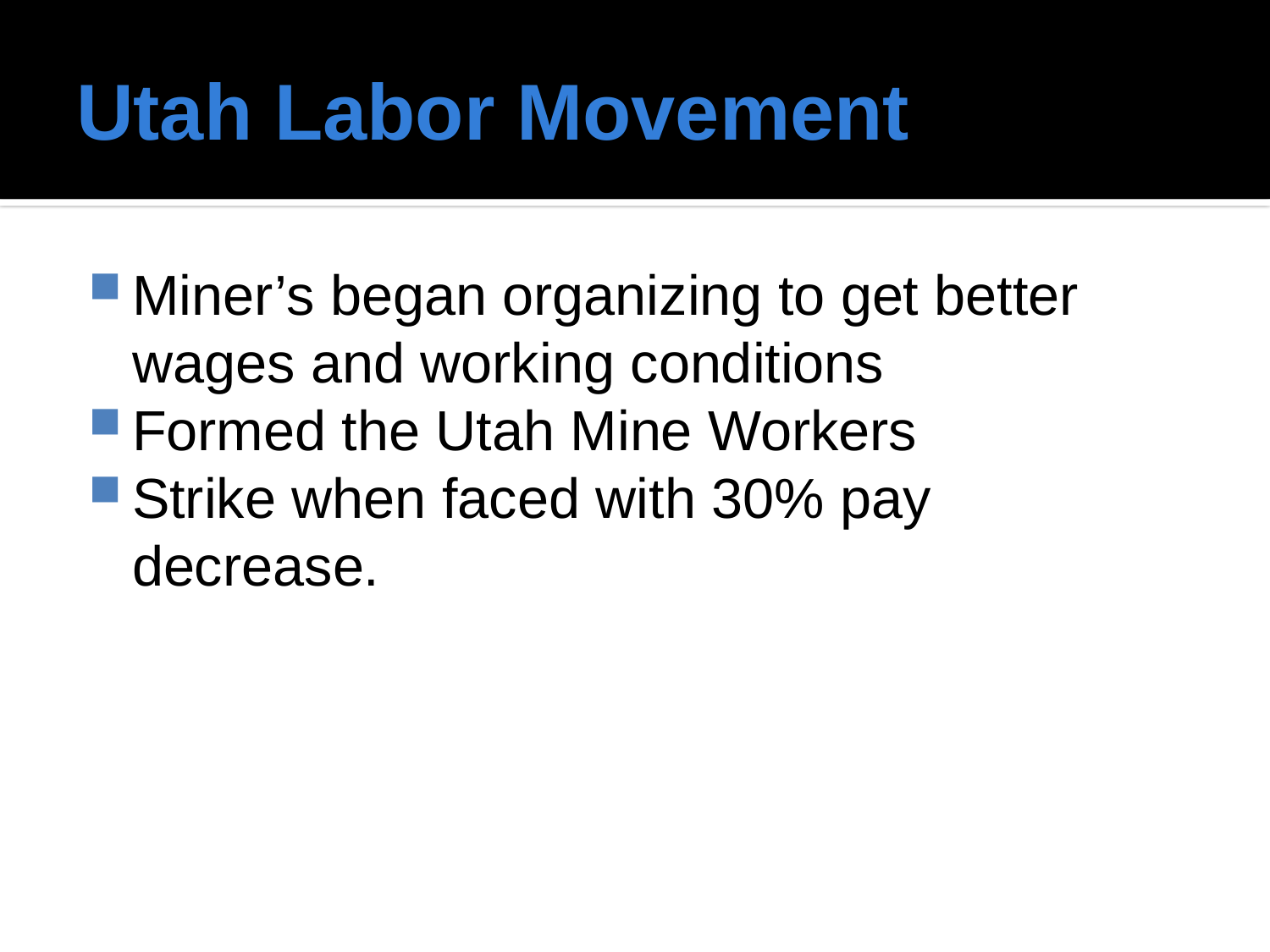

# Utah Labor Movement
Miner’s began organizing to get better wages and working conditions
Formed the Utah Mine Workers
Strike when faced with 30% pay decrease.